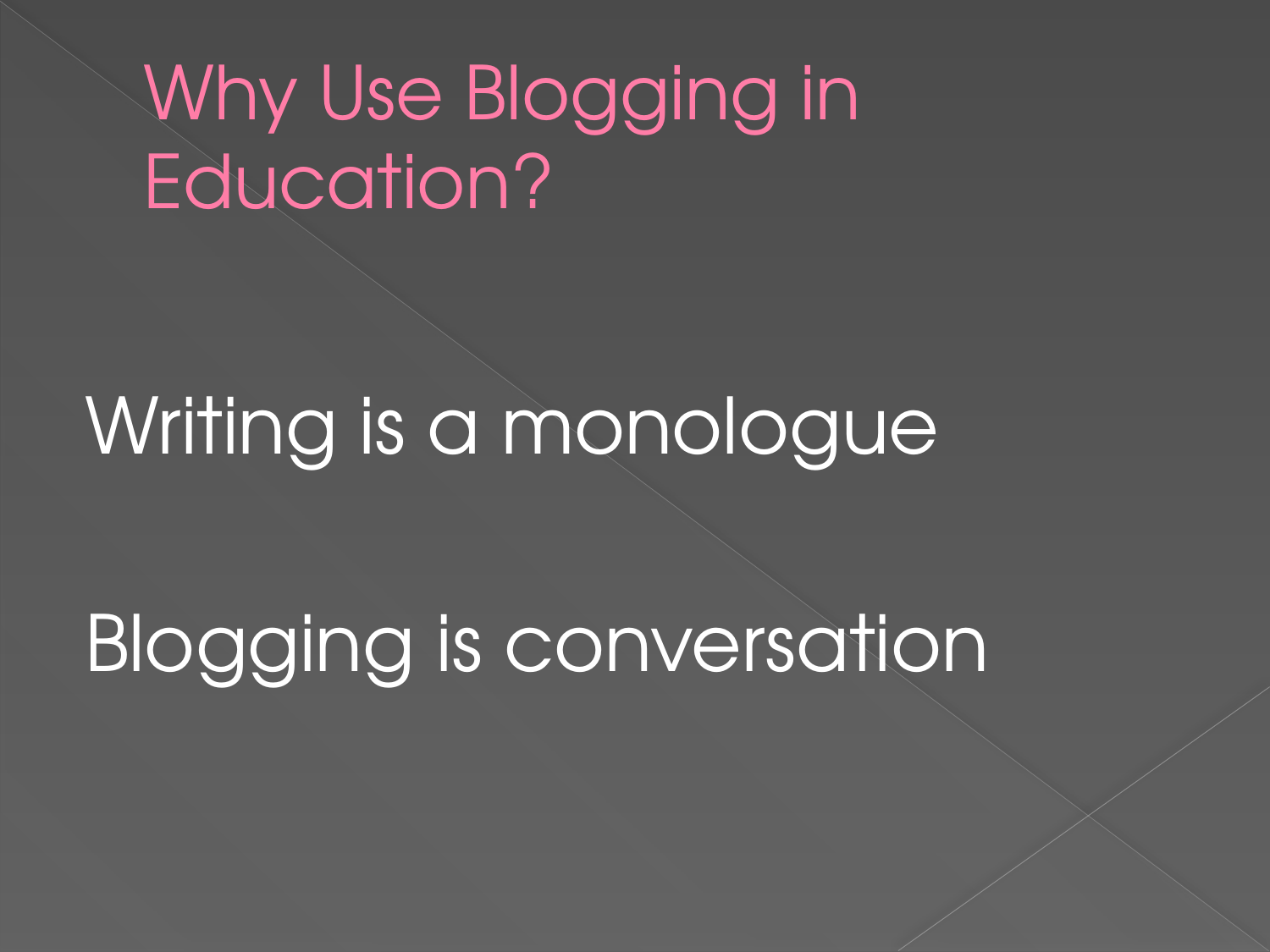

# Why Use Blogging in Education?

Writing is a monologue

Blogging is conversation